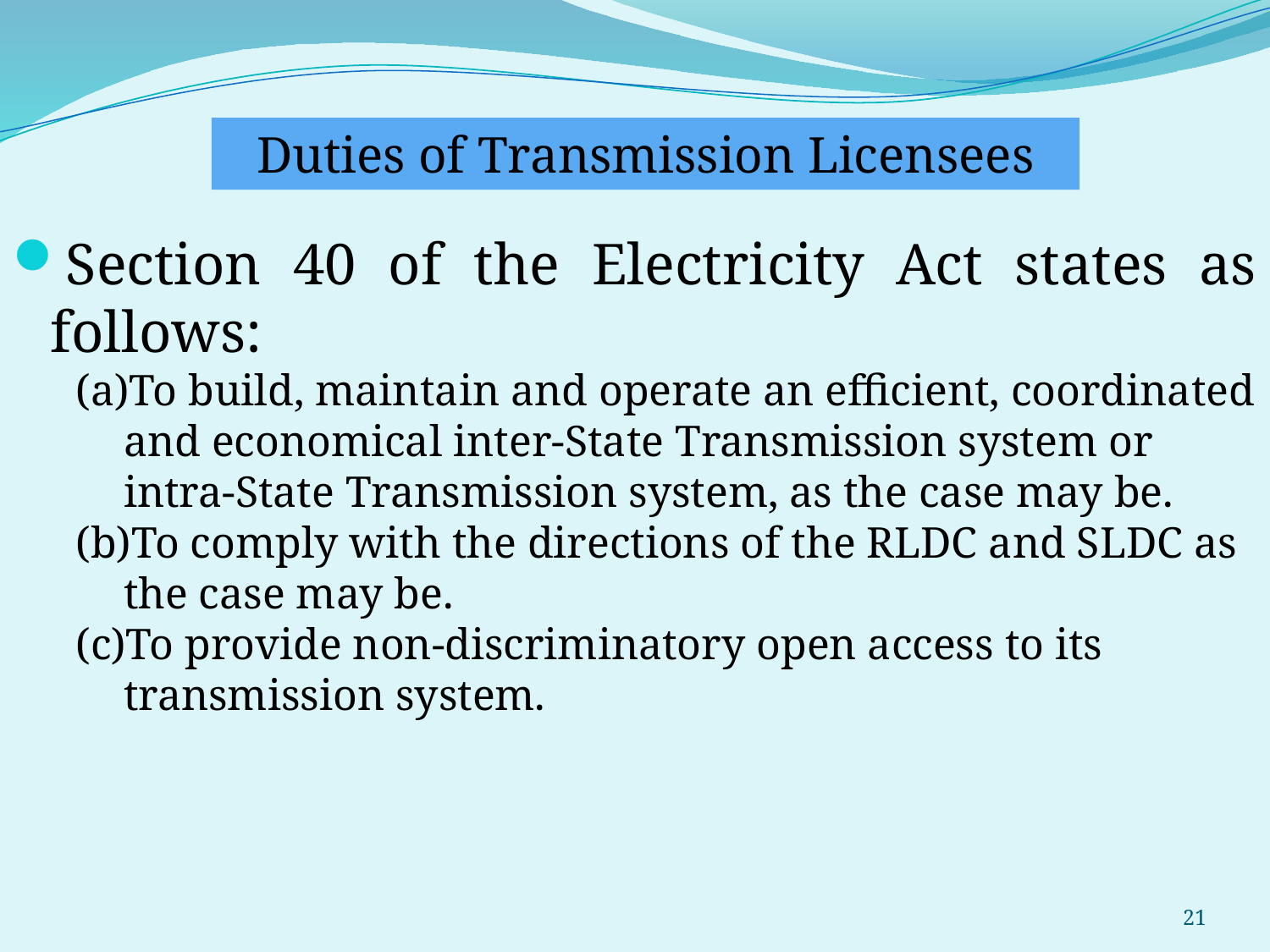

Duties of Transmission Licensees
Section 40 of the Electricity Act states as follows:
To build, maintain and operate an efficient, coordinated and economical inter-State Transmission system or intra-State Transmission system, as the case may be.
To comply with the directions of the RLDC and SLDC as the case may be.
To provide non-discriminatory open access to its transmission system.

21